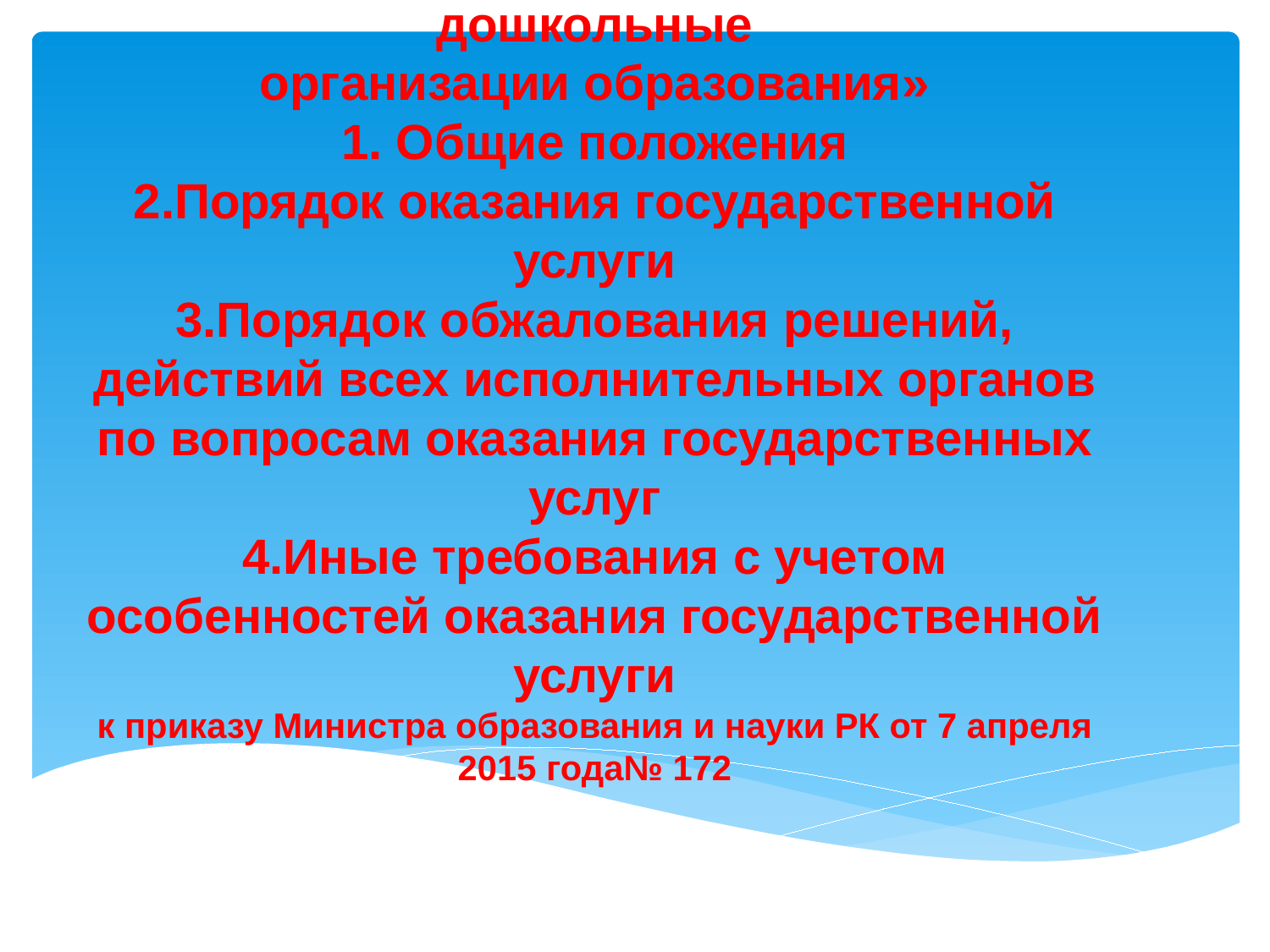

# Стандарт государственной услуги «Прием документов и зачисление детей в дошкольные организации образования» 1. Общие положения 2.Порядок оказания государственной услуги 3.Порядок обжалования решений, действий всех исполнительных органов по вопросам оказания государственных услуг 4.Иные требования с учетом особенностей оказания государственной услуги к приказу Министра образования и науки РК от 7 апреля 2015 года№ 172